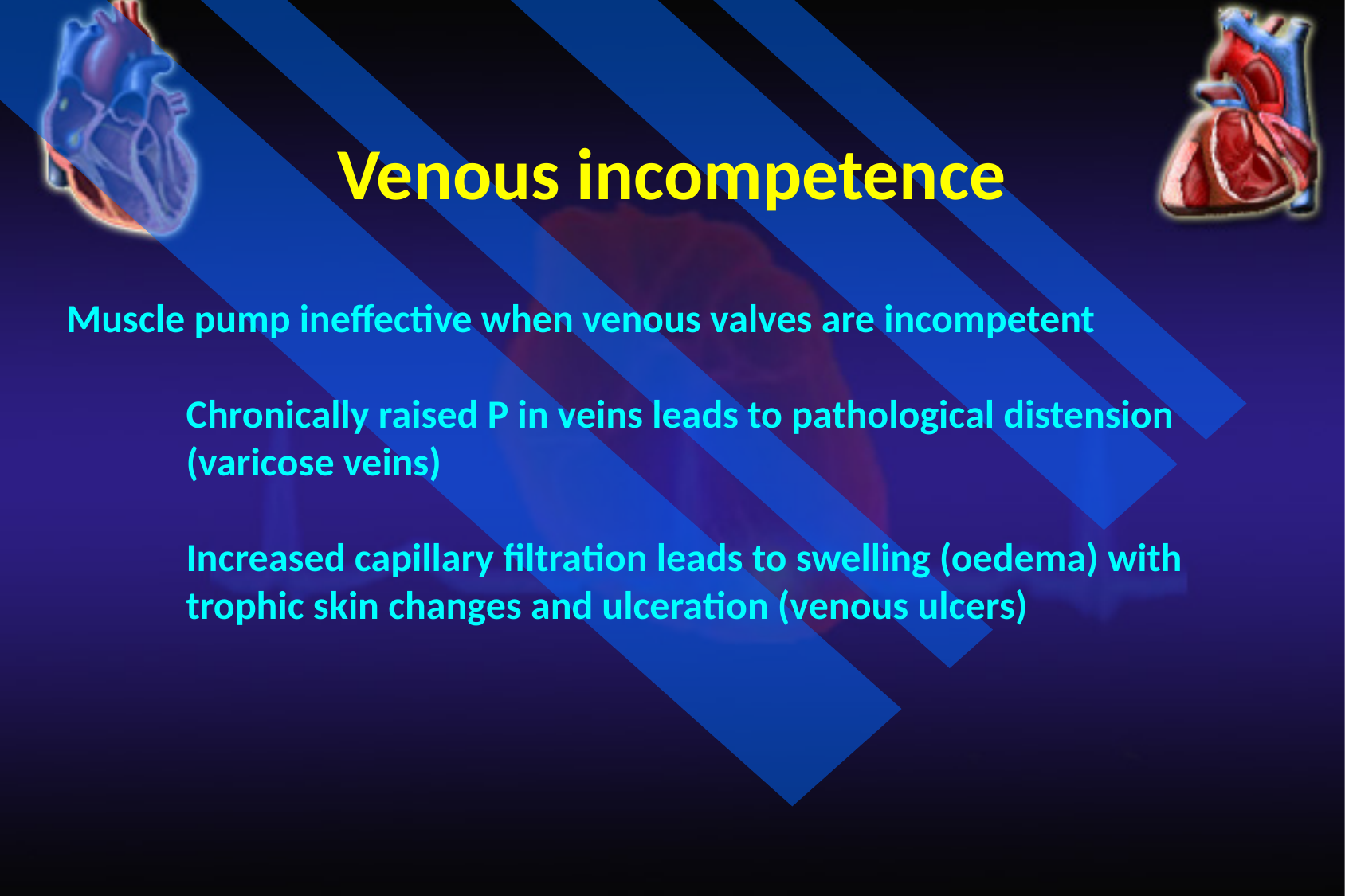

Venous incompetence
Muscle pump ineffective when venous valves are incompetent

Chronically raised P in veins leads to pathological distension (varicose veins)

Increased capillary filtration leads to swelling (oedema) with trophic skin changes and ulceration (venous ulcers)